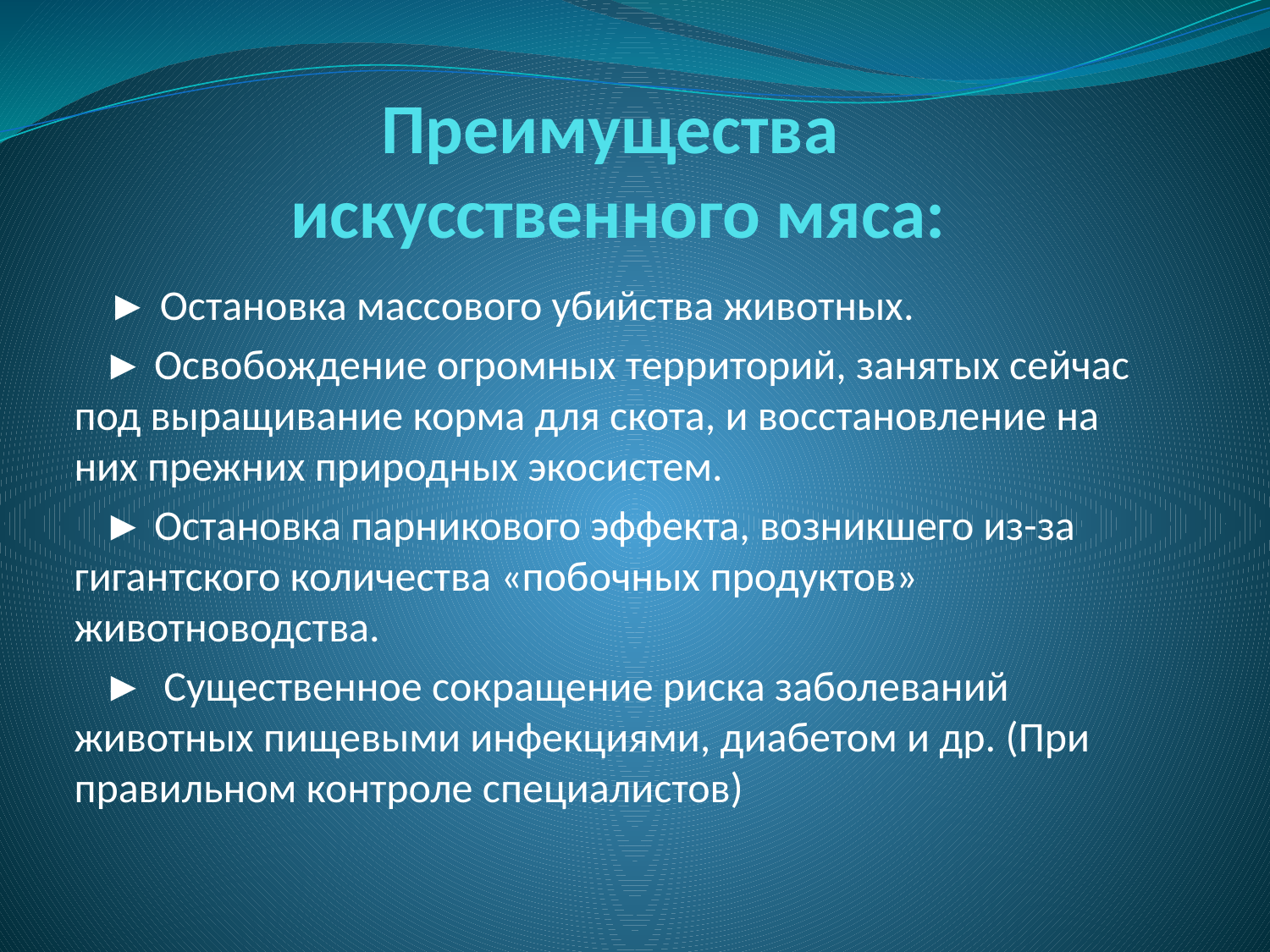

# Преимущества искусственного мяса:
   ► Остановка массового убийства животных.
   ► Освобождение огромных территорий, занятых сейчас под выращивание корма для скота, и восстановление на них прежних природных экосистем.
   ► Остановка парникового эффекта, возникшего из-за гигантского количества «побочных продуктов» животноводства.
   ►  Существенное сокращение риска заболеваний животных пищевыми инфекциями, диабетом и др. (При правильном контроле специалистов)